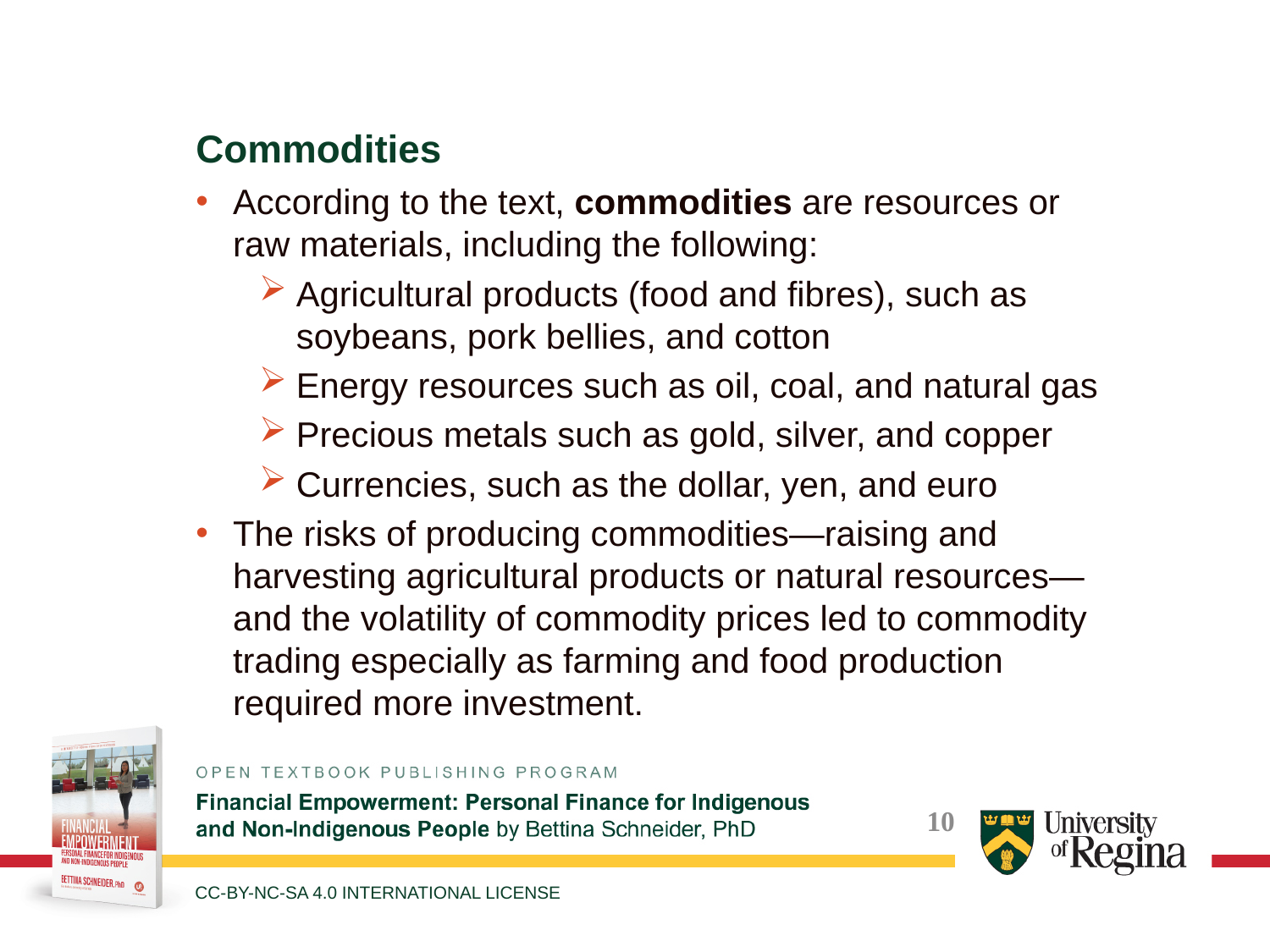

Commodities
According to the text, commodities are resources or raw materials, including the following:
Agricultural products (food and fibres), such as soybeans, pork bellies, and cotton
Energy resources such as oil, coal, and natural gas
Precious metals such as gold, silver, and copper
Currencies, such as the dollar, yen, and euro
The risks of producing commodities—raising and harvesting agricultural products or natural resources—and the volatility of commodity prices led to commodity trading especially as farming and food production required more investment.
CC-BY-NC-SA 4.0 INTERNATIONAL LICENSE